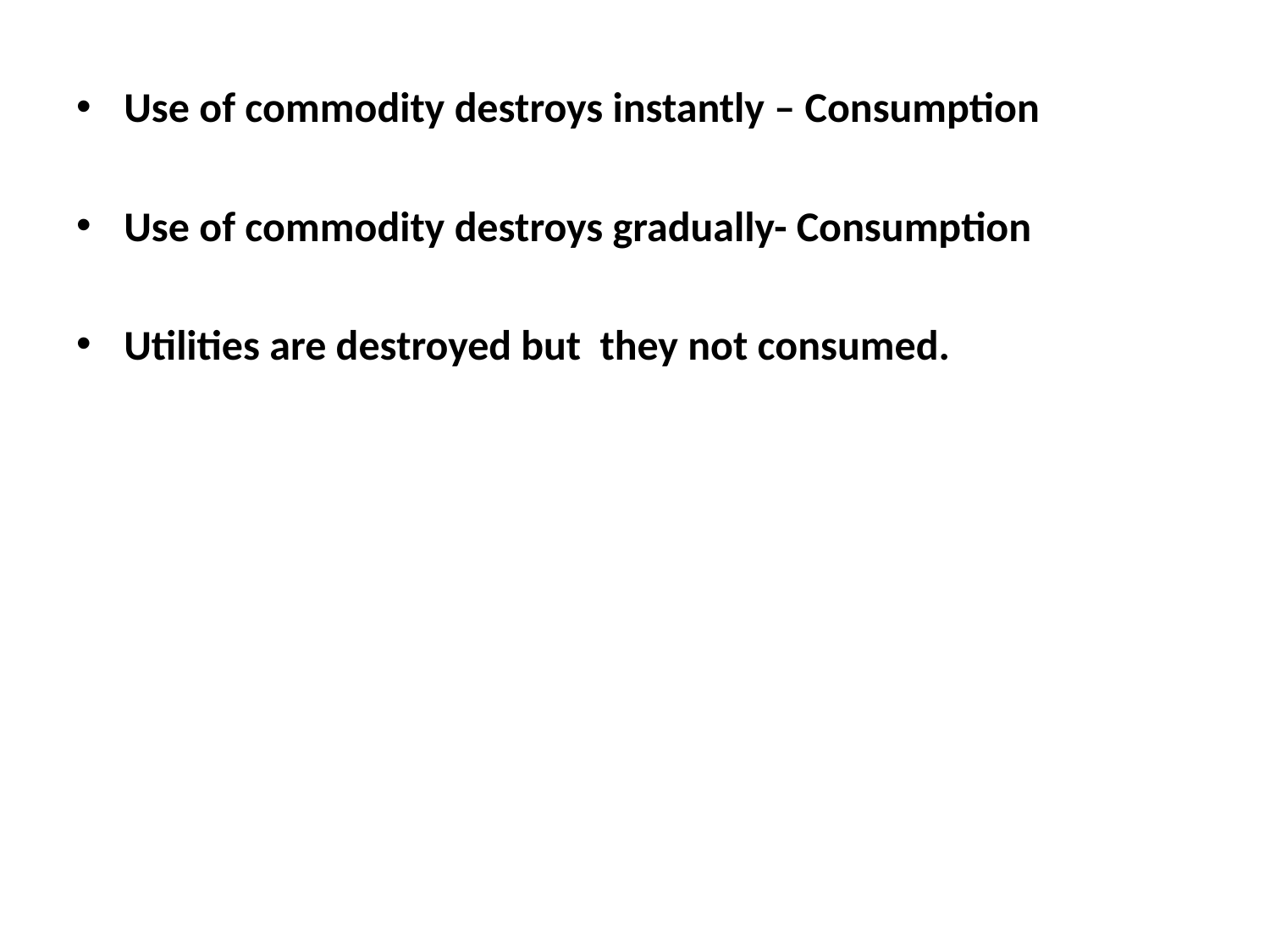

Use of commodity destroys instantly – Consumption

Use of commodity destroys gradually- Consumption

Utilities are destroyed but  they not consumed.